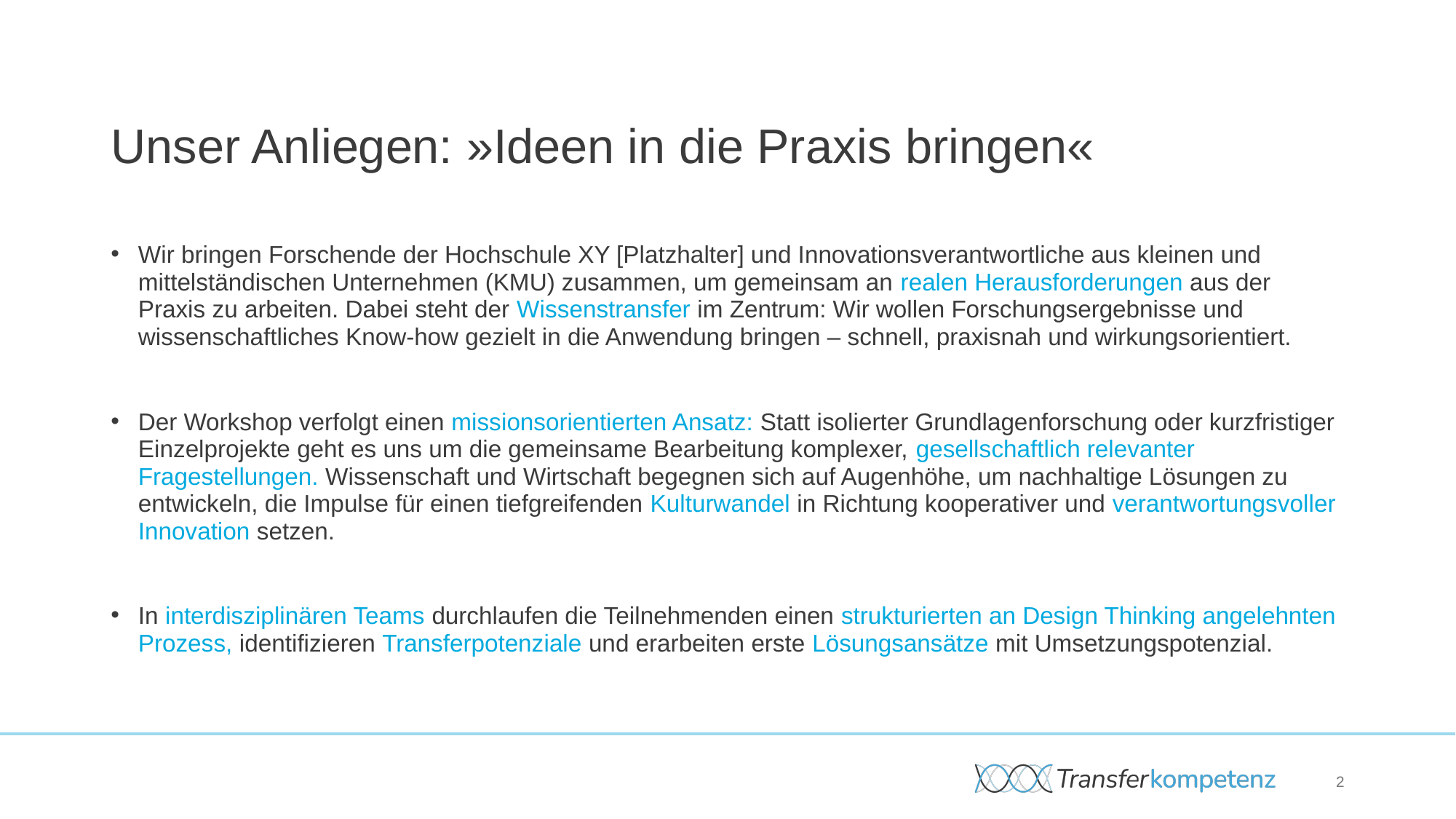

# Unser Anliegen: »Ideen in die Praxis bringen«​
Wir bringen Forschende der Hochschule XY [Platzhalter] und Innovationsverantwortliche aus kleinen und mittelständischen Unternehmen (KMU) zusammen, um gemeinsam an realen Herausforderungen aus der Praxis zu arbeiten. Dabei steht der Wissenstransfer im Zentrum: Wir wollen Forschungsergebnisse und wissenschaftliches Know-how gezielt in die Anwendung bringen – schnell, praxisnah und wirkungsorientiert.​

Der Workshop verfolgt einen missionsorientierten Ansatz: Statt isolierter Grundlagenforschung oder kurzfristiger Einzelprojekte geht es uns um die gemeinsame Bearbeitung komplexer, gesellschaftlich relevanter Fragestellungen. Wissenschaft und Wirtschaft begegnen sich auf Augenhöhe, um nachhaltige Lösungen zu entwickeln, die Impulse für einen tiefgreifenden Kulturwandel in Richtung kooperativer und verantwortungsvoller Innovation setzen.​

In interdisziplinären Teams durchlaufen die Teilnehmenden einen strukturierten an Design Thinking angelehnten Prozess, identifizieren Transferpotenziale und erarbeiten erste Lösungsansätze mit Umsetzungspotenzial.
2